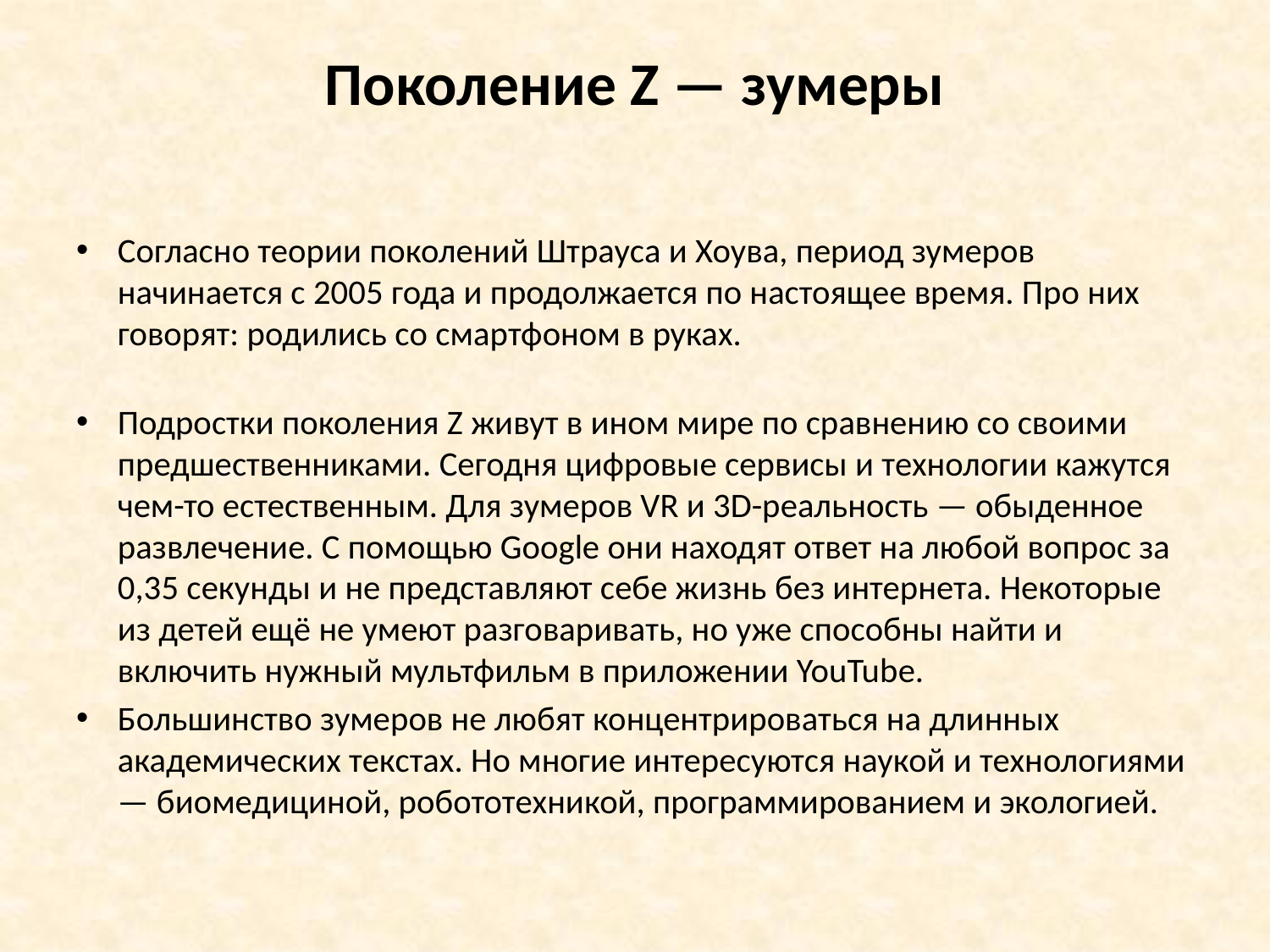

# Поколение Z — зумеры
Согласно теории поколений Штрауса и Хоува, период зумеров начинается с 2005 года и продолжается по настоящее время. Про них говорят: родились со смартфоном в руках.
Подростки поколения Z живут в ином мире по сравнению со своими предшественниками. Сегодня цифровые сервисы и технологии кажутся чем-то естественным. Для зумеров VR и 3D-реальность — обыденное развлечение. С помощью Google они находят ответ на любой вопрос за 0,35 секунды и не представляют себе жизнь без интернета. Некоторые из детей ещё не умеют разговаривать, но уже способны найти и включить нужный мультфильм в приложении YouTube.
Большинство зумеров не любят концентрироваться на длинных академических текстах. Но многие интересуются наукой и технологиями — биомедициной, робототехникой, программированием и экологией.